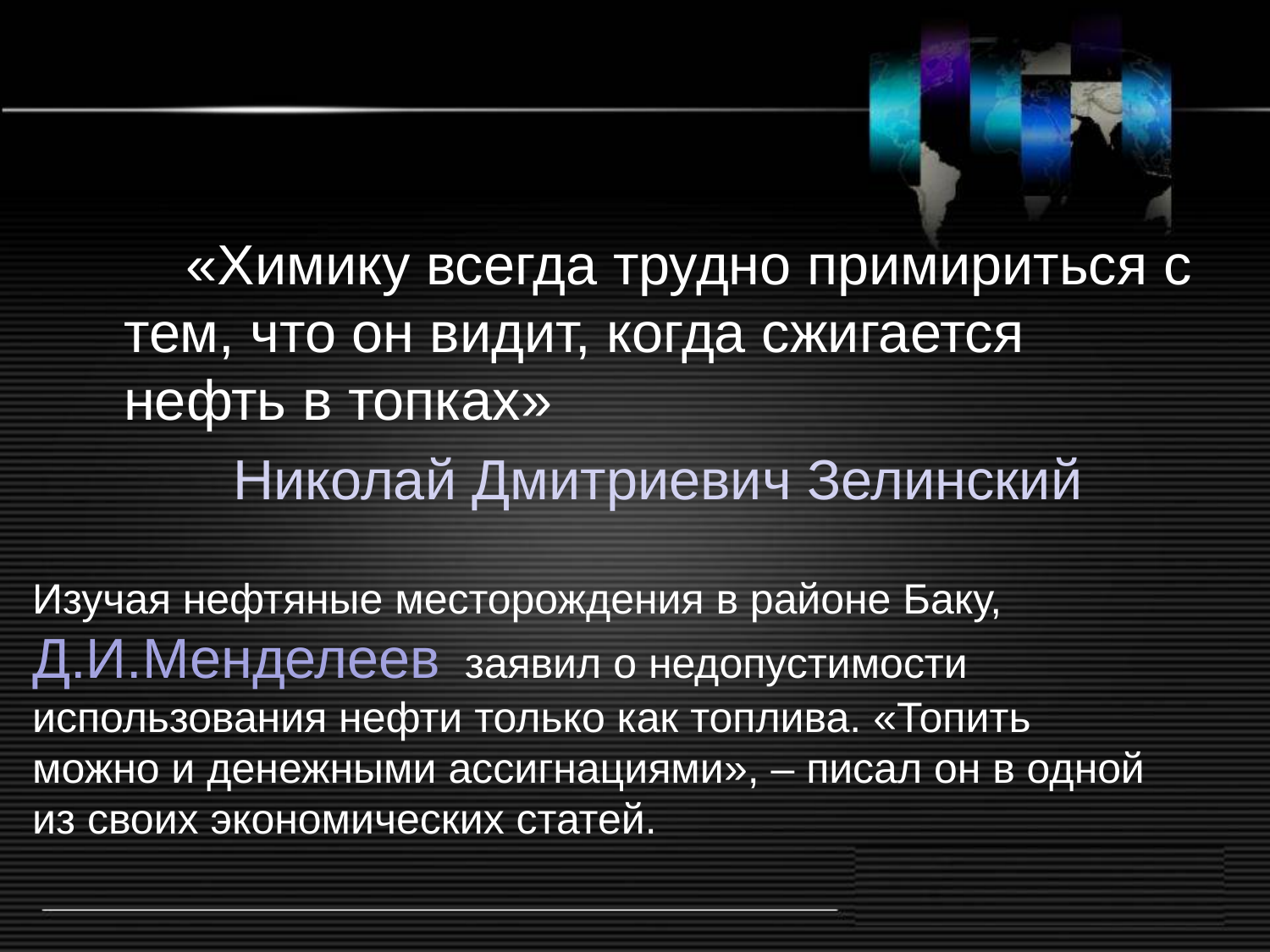

«Химику всегда трудно примириться с тем, что он видит, когда сжигается нефть в топках»
          Николай Дмитриевич Зелинский
Изучая нефтяные месторождения в районе Баку, Д.И.Менделеев  заявил о недопустимости использования нефти только как топлива. «Топить можно и денежными ассигнациями», – писал он в одной из своих экономических статей.